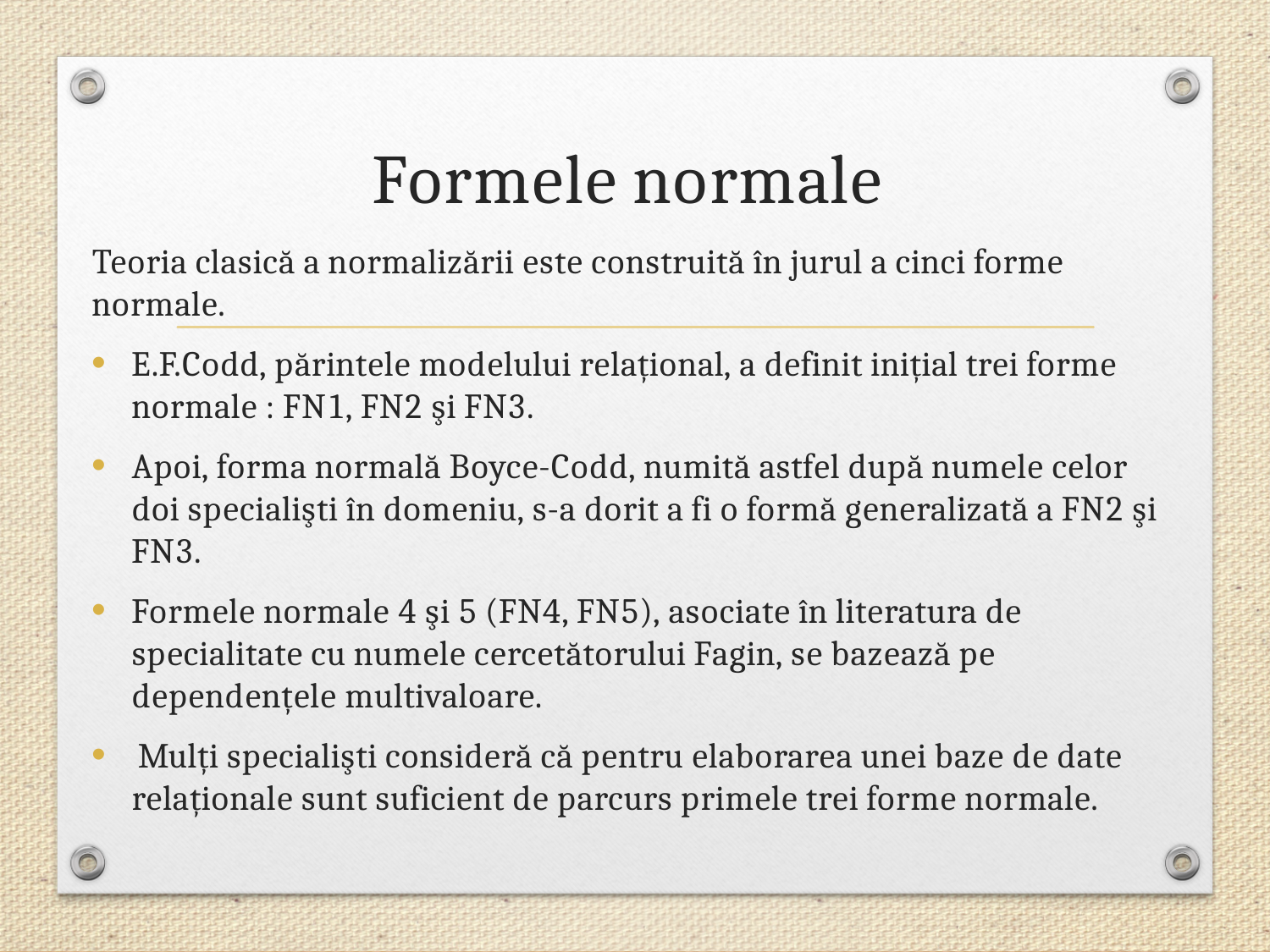

# Formele normale
Teoria clasică a normalizării este construită în jurul a cinci forme normale.
E.F.Codd, părintele modelului relaţional, a definit iniţial trei forme normale : FN1, FN2 şi FN3.
Apoi, forma normală Boyce-Codd, numită astfel după numele celor doi specialişti în domeniu, s-a dorit a fi o formă generalizată a FN2 şi FN3.
Formele normale 4 şi 5 (FN4, FN5), asociate în literatura de specialitate cu numele cercetătorului Fagin, se bazează pe dependenţele multivaloare.
 Mulţi specialişti consideră că pentru elaborarea unei baze de date relaţionale sunt suficient de parcurs primele trei forme normale.